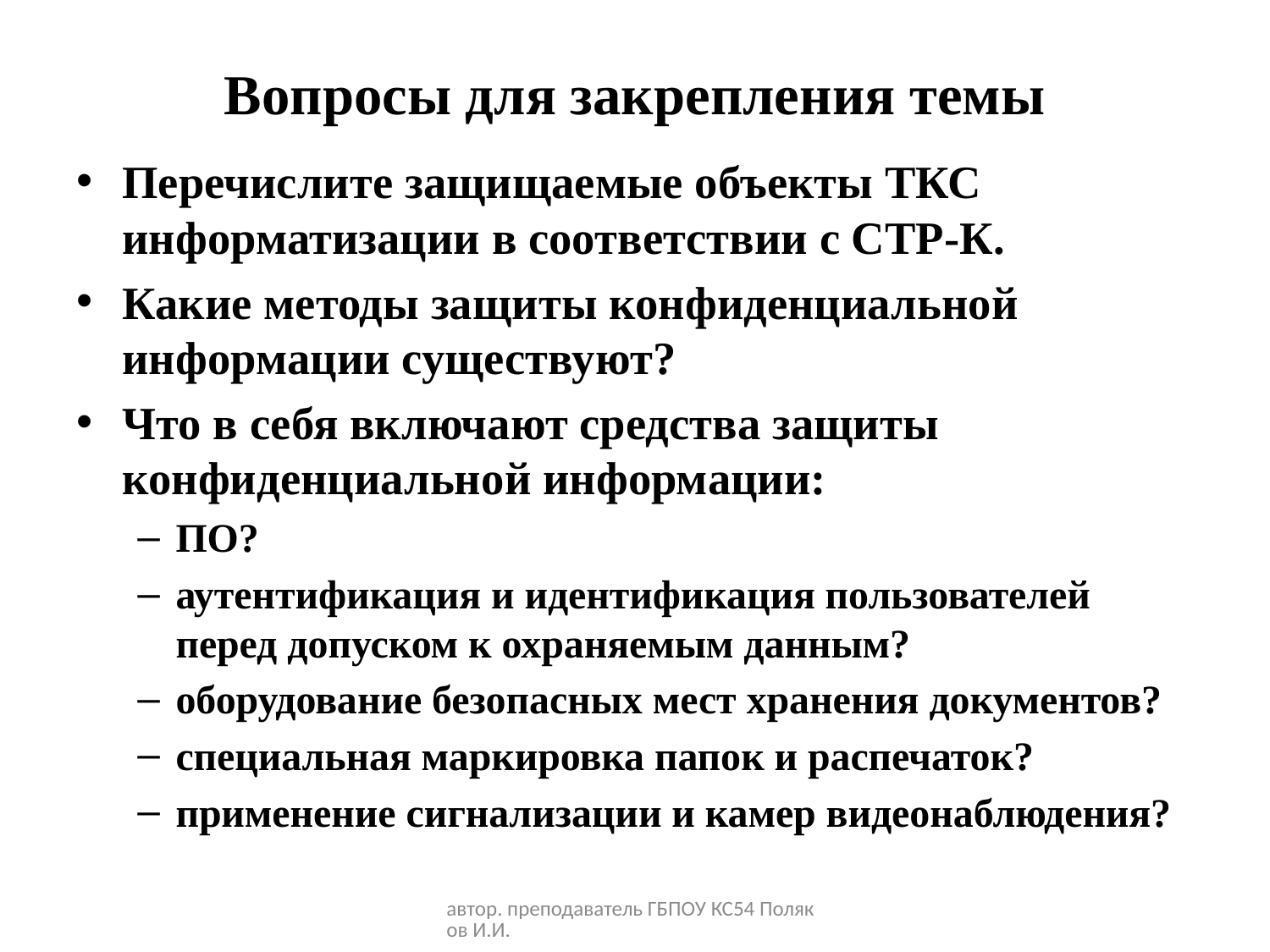

# Вопросы для закрепления темы
Перечислите защищаемые объекты ТКС информатизации в соответствии с СТР-К.
Какие методы защиты конфиденциальной информации существуют?
Что в себя включают средства защиты конфиденциальной информации:
ПО?
аутентификация и идентификация пользователей перед допуском к охраняемым данным?
оборудование безопасных мест хранения документов?
специальная маркировка папок и распечаток?
применение сигнализации и камер видеонаблюдения?

автор. преподаватель ГБПОУ КС54 Поляков И.И.